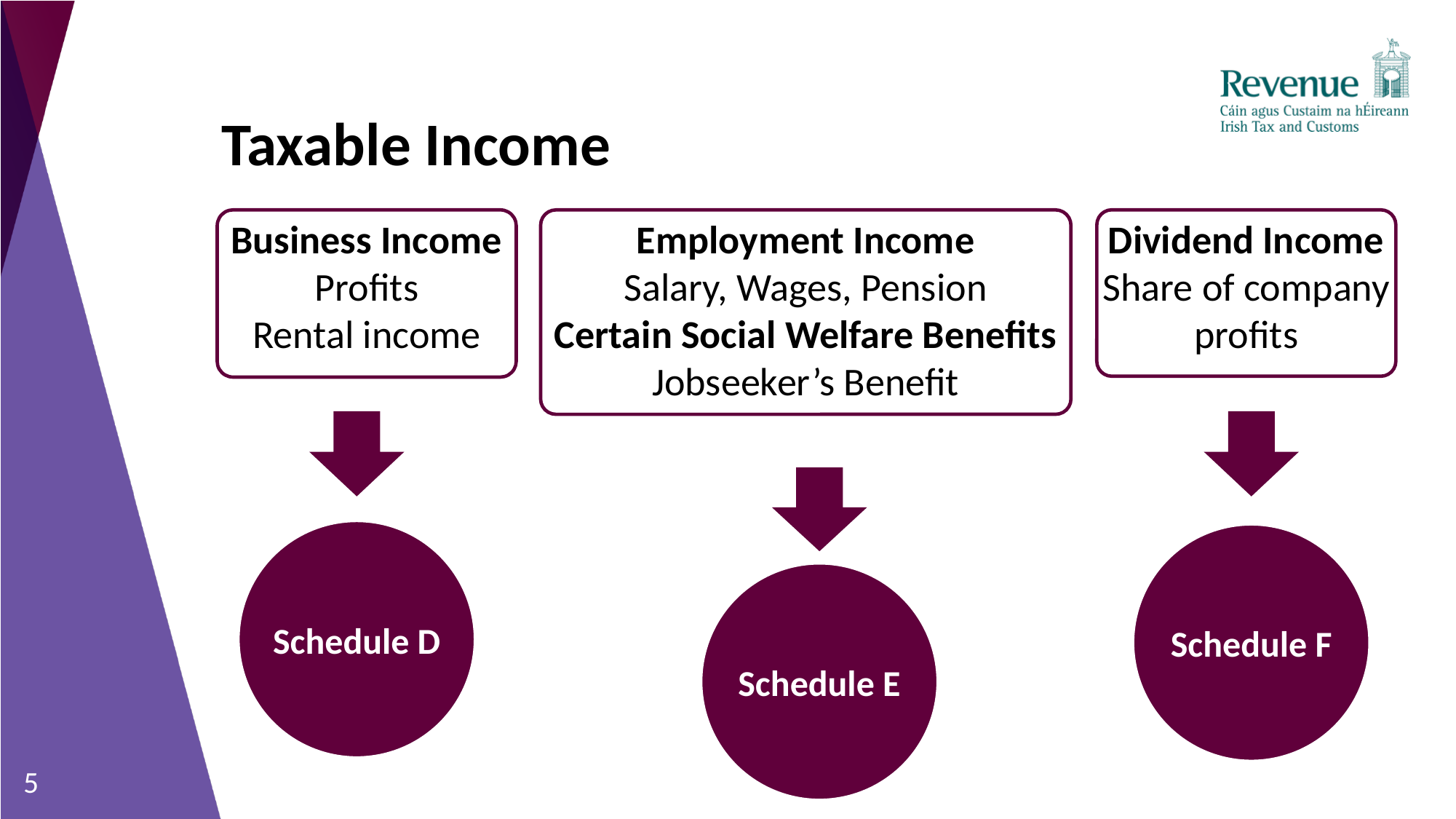

# Taxable Income
Business Income
Profits
Rental income
Employment Income
Salary, Wages, Pension
Certain Social Welfare Benefits
Jobseeker’s Benefit
Dividend Income
Share of company profits

Schedule D
Schedule F
Schedule E
5